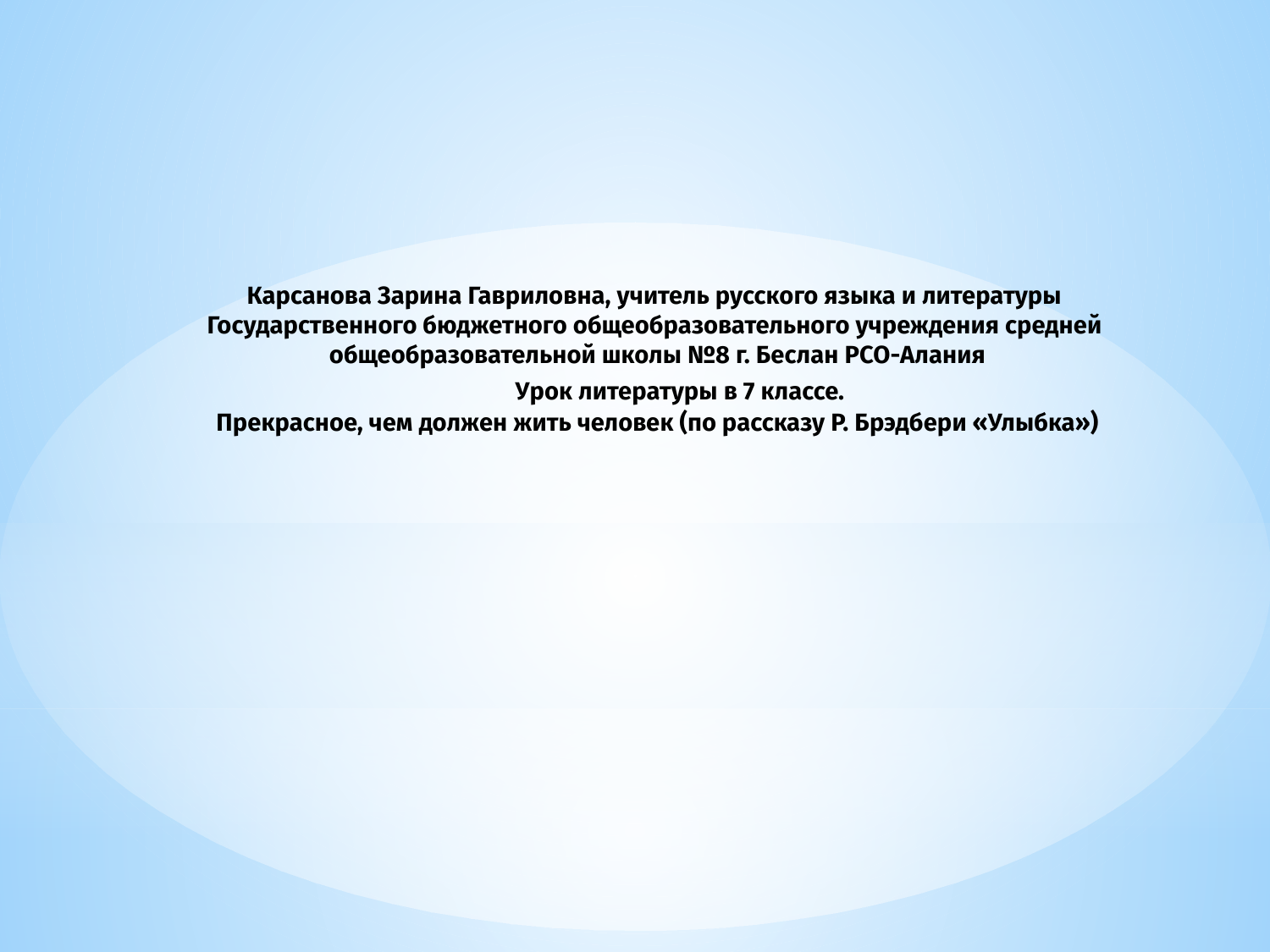

Карсанова Зарина Гавриловна, учитель русского языка и литературы
Государственного бюджетного общеобразовательного учреждения средней
общеобразовательной школы №8 г. Беслан РСО-Алания
      Урок литературы в 7 классе.
Прекрасное, чем должен жить человек (по рассказу Р. Брэдбери «Улыбка»)